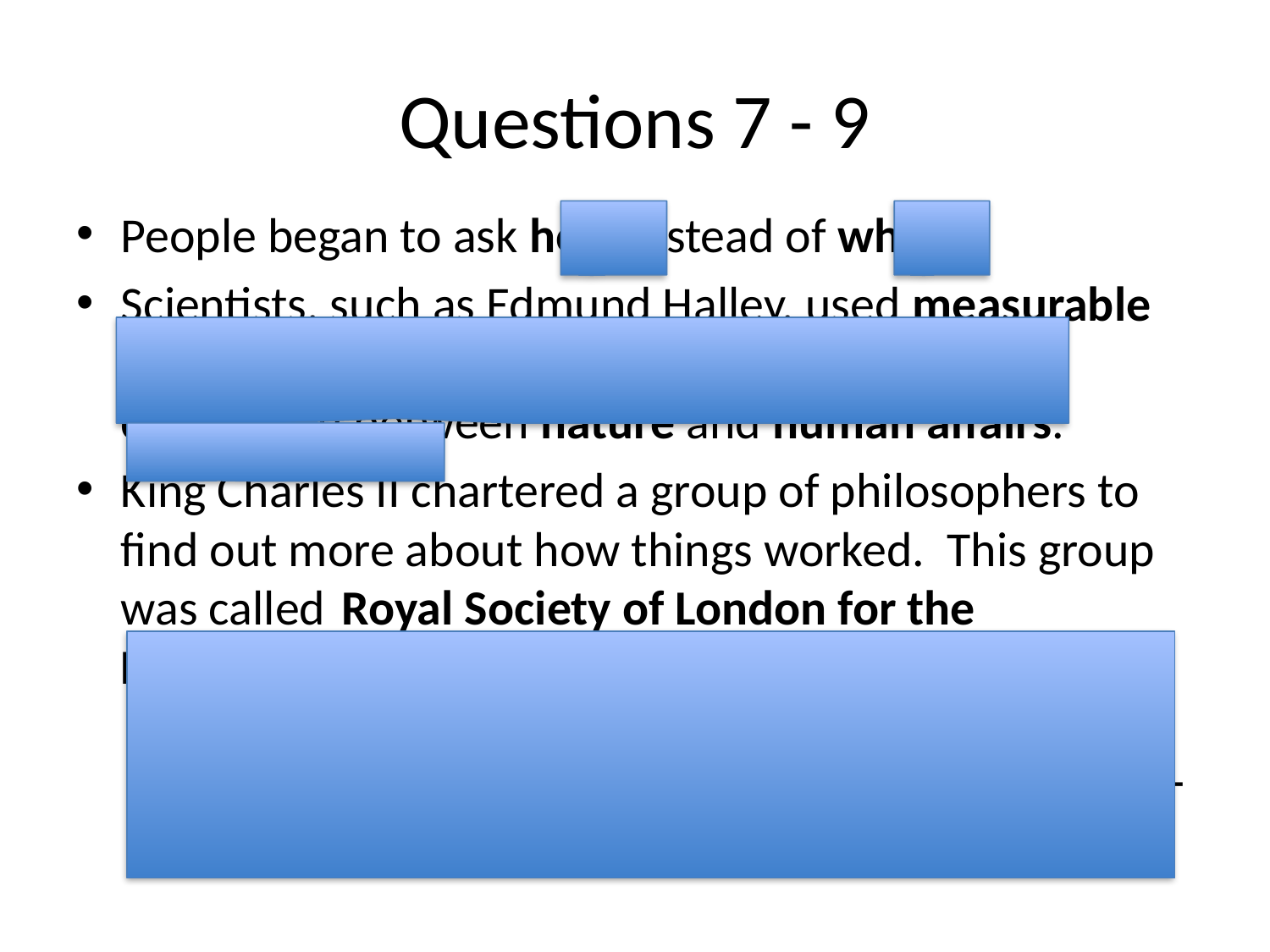

# Questions 7 - 9
People began to ask how instead of why.
Scientists, such as Edmund Halley, used measurable mathematical explanation that showed no connection between nature and human affairs.
King Charles II chartered a group of philosophers to find out more about how things worked.  This group was called 										Royal Society of London for the Promotion of Natural Knowledge.
Responsible for the birth of Modern English Prose  -- writing that is more concise, exact, less ornate (flowery)– in other words, more scientific sounding